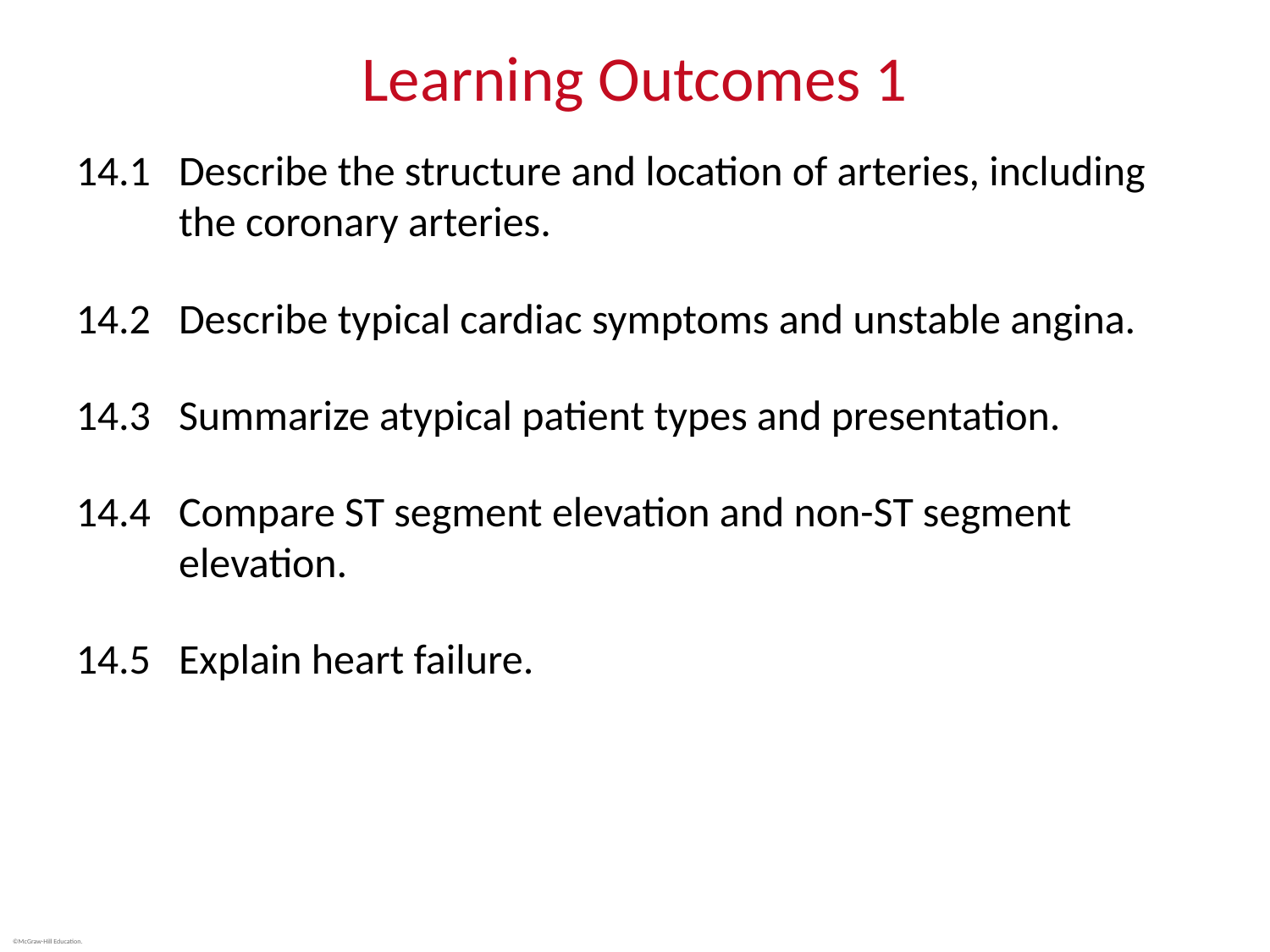

# Learning Outcomes 1
14.1	Describe the structure and location of arteries, including the coronary arteries.
14.2	Describe typical cardiac symptoms and unstable angina.
14.3	Summarize atypical patient types and presentation.
14.4	Compare ST segment elevation and non-ST segment elevation.
14.5	Explain heart failure.